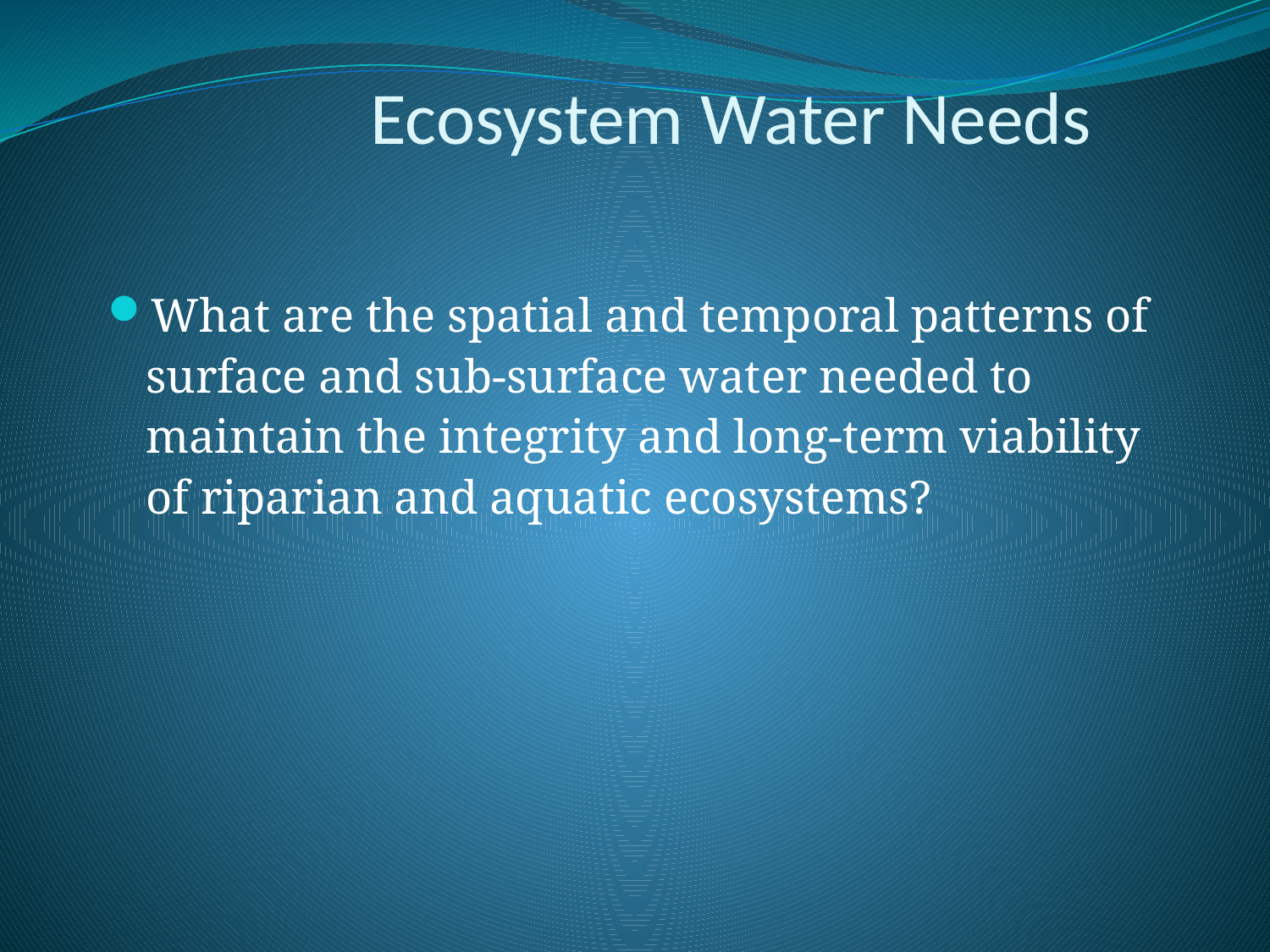

# Ecosystem Water Needs
What are the spatial and temporal patterns of surface and sub-surface water needed to maintain the integrity and long-term viability of riparian and aquatic ecosystems?